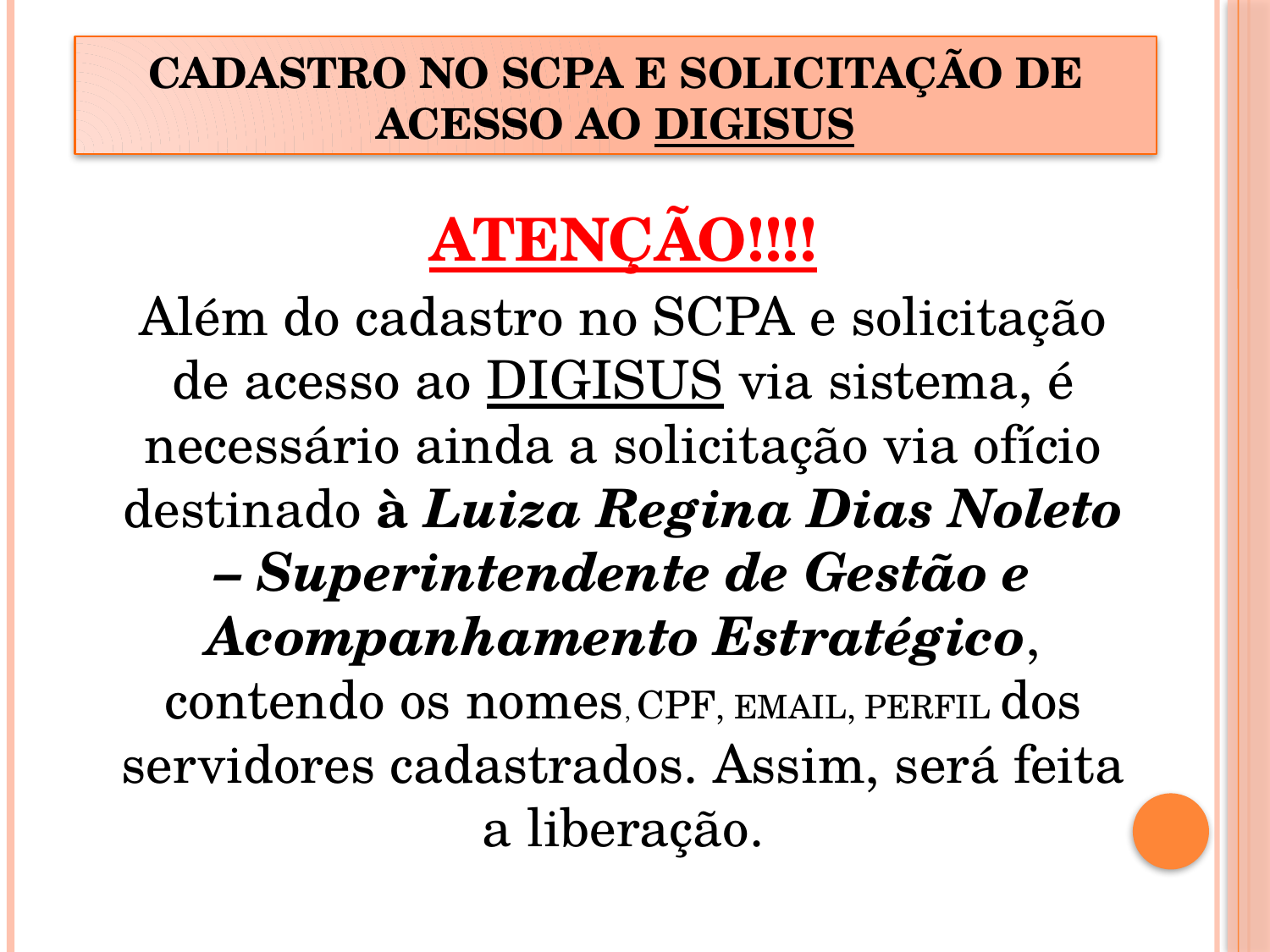

# CADASTRO NO SCPA E SOLICITAÇÃO DE ACESSO AO DIGISUS
ATENÇÃO!!!!
Além do cadastro no SCPA e solicitação de acesso ao DIGISUS via sistema, é necessário ainda a solicitação via ofício destinado à Luiza Regina Dias Noleto – Superintendente de Gestão e Acompanhamento Estratégico, contendo os nomes, CPF, EMAIL, PERFIL dos servidores cadastrados. Assim, será feita a liberação.